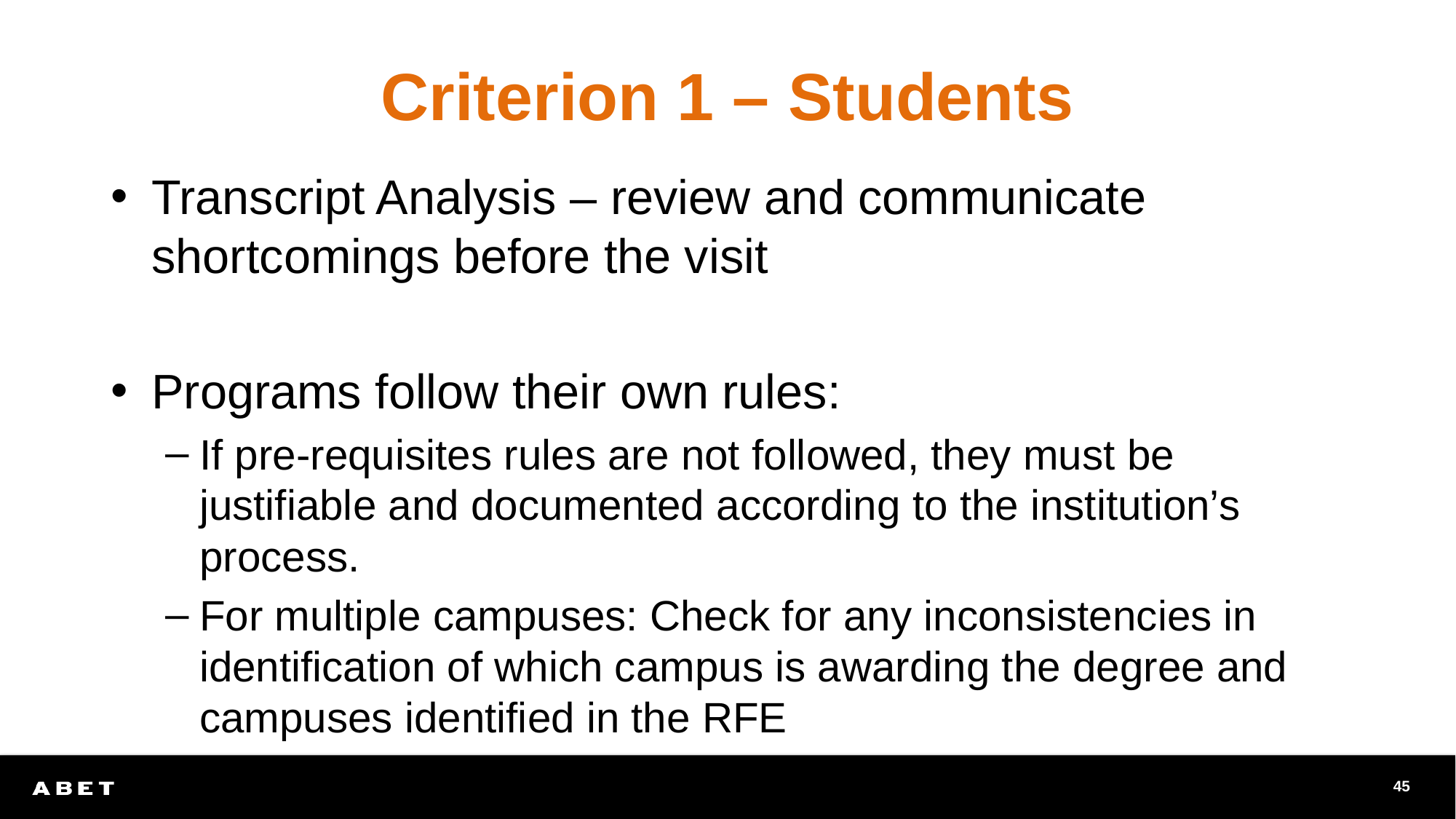

# Criterion 1 – Students
Transcript Analysis – review and communicate shortcomings before the visit

Programs follow their own rules:
If pre-requisites rules are not followed, they must be justifiable and documented according to the institution’s process.
For multiple campuses: Check for any inconsistencies in identification of which campus is awarding the degree and campuses identified in the RFE